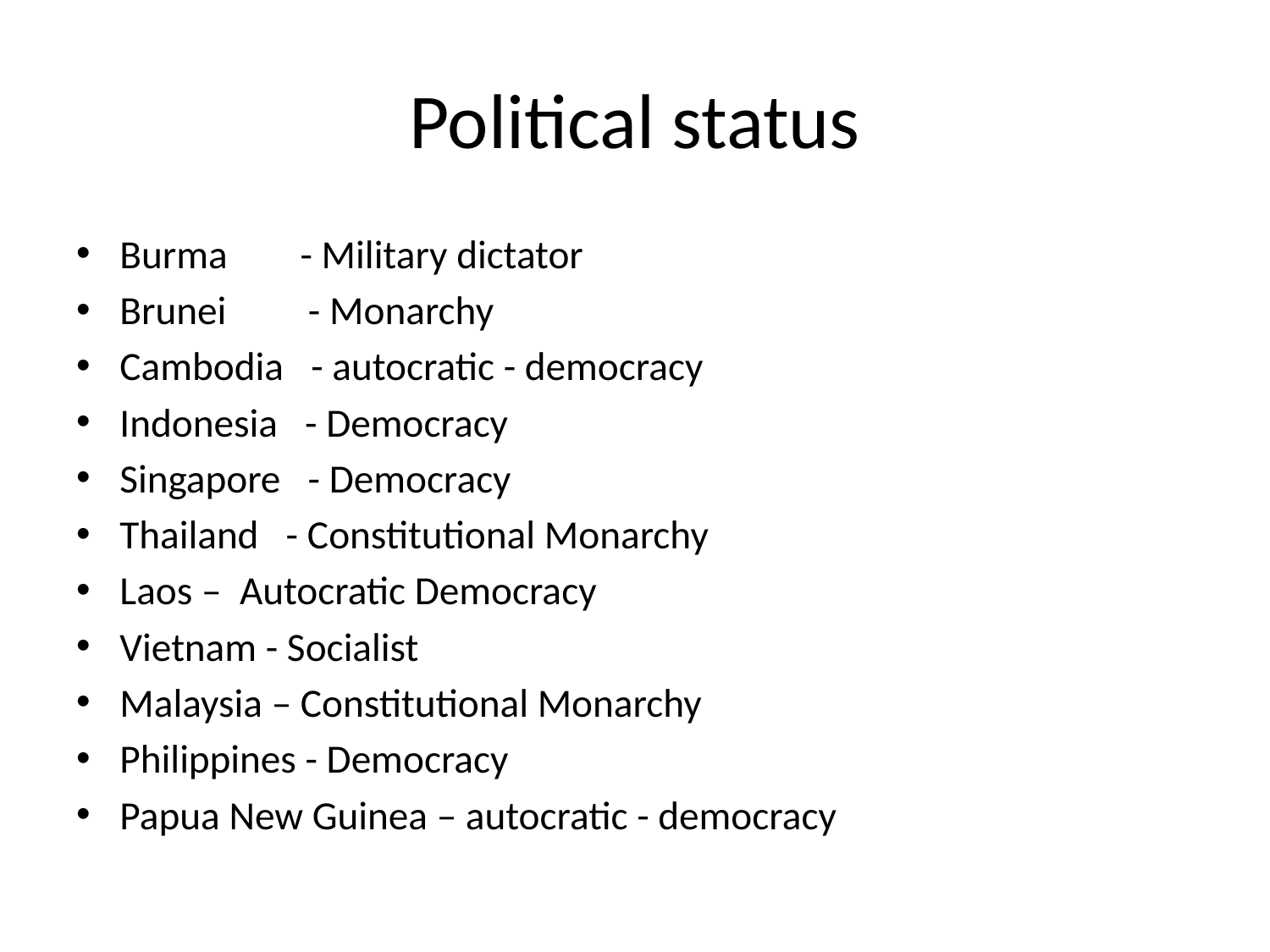

# Political status
Burma	- Military dictator
Brunei         - Monarchy
Cambodia   - autocratic - democracy
Indonesia   - Democracy
Singapore   - Democracy
Thailand   - Constitutional Monarchy
Laos –  Autocratic Democracy
Vietnam - Socialist
Malaysia – Constitutional Monarchy
Philippines - Democracy
Papua New Guinea – autocratic - democracy